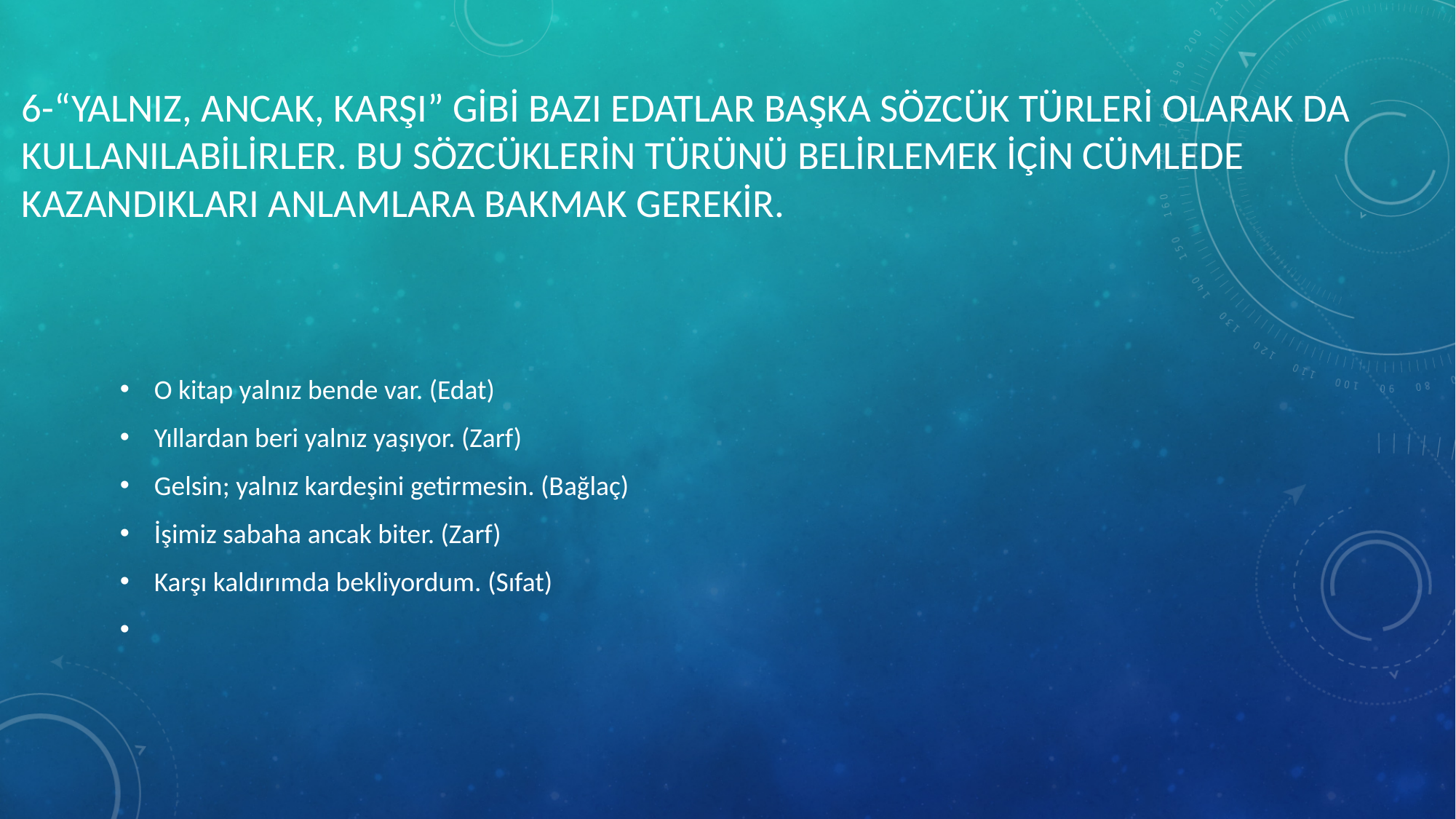

# 6-“Yalnız, ancak, karşı” gibi bazı edatlar başka sözcük türleri olarak da kullanılabilirler. Bu sözcüklerin türünü belirlemek için cümlede kazandıkları anlamlara bakmak gerekir.
O kitap yalnız bende var. (Edat)
Yıllardan beri yalnız yaşıyor. (Zarf)
Gelsin; yalnız kardeşini getirmesin. (Bağlaç)
İşimiz sabaha ancak biter. (Zarf)
Karşı kaldırımda bekliyordum. (Sıfat)